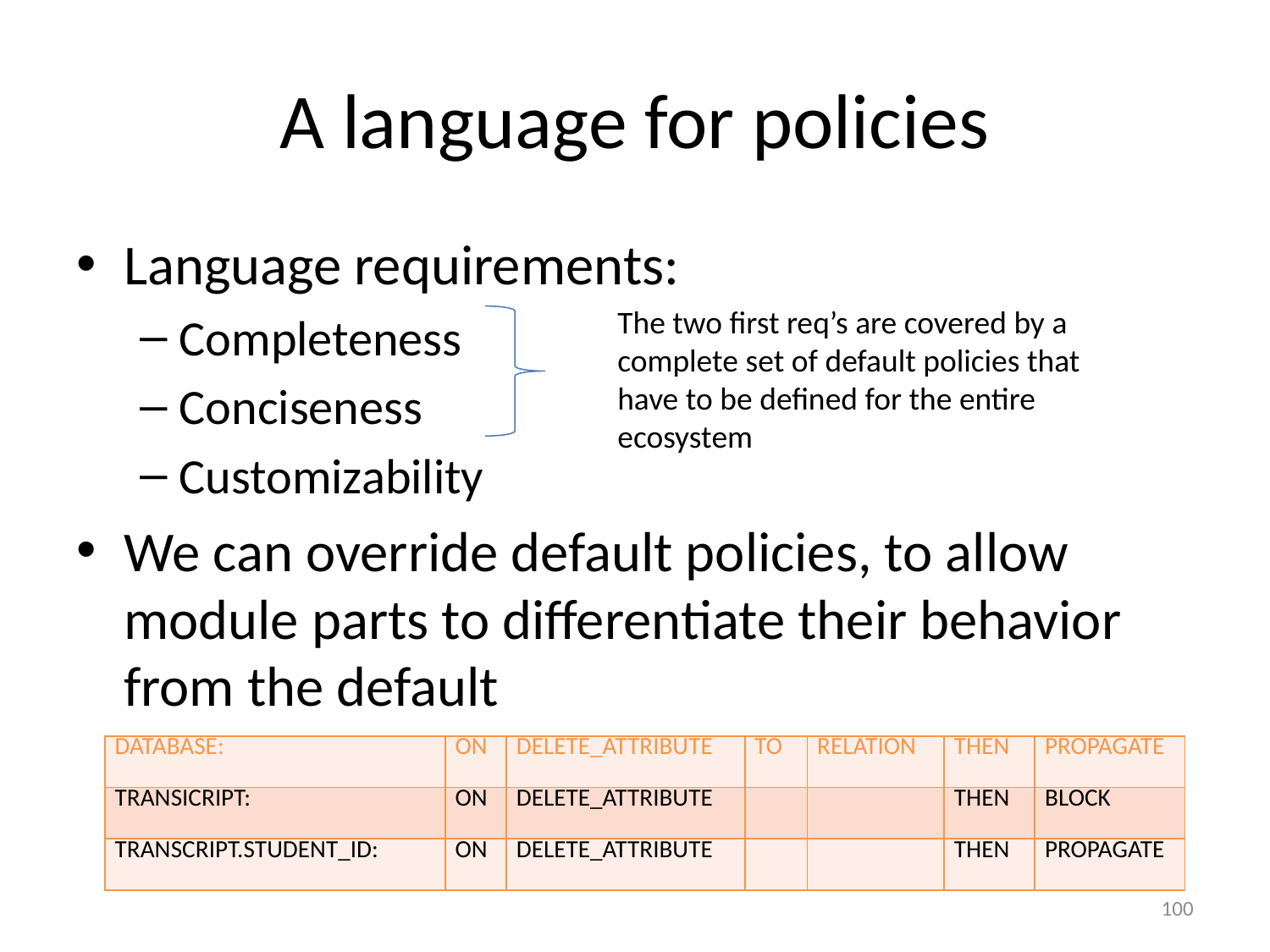

# A language for policies
Language requirements:
Completeness
Conciseness
Customizability
We can override default policies, to allow module parts to differentiate their behavior from the default

The two first req’s are covered by a complete set of default policies that have to be defined for the entire ecosystem

| DATABASE: | ON | DELETE\_ATTRIBUTE | TO | RELATION | THEN | PROPAGATE |
| --- | --- | --- | --- | --- | --- | --- |
| TRANSICRIPT: | ON | DELETE\_ATTRIBUTE |  |  | THEN | BLOCK |
| TRANSCRIPT.STUDENT\_ID: | ON | DELETE\_ATTRIBUTE |  |  | THEN | PROPAGATE |
100